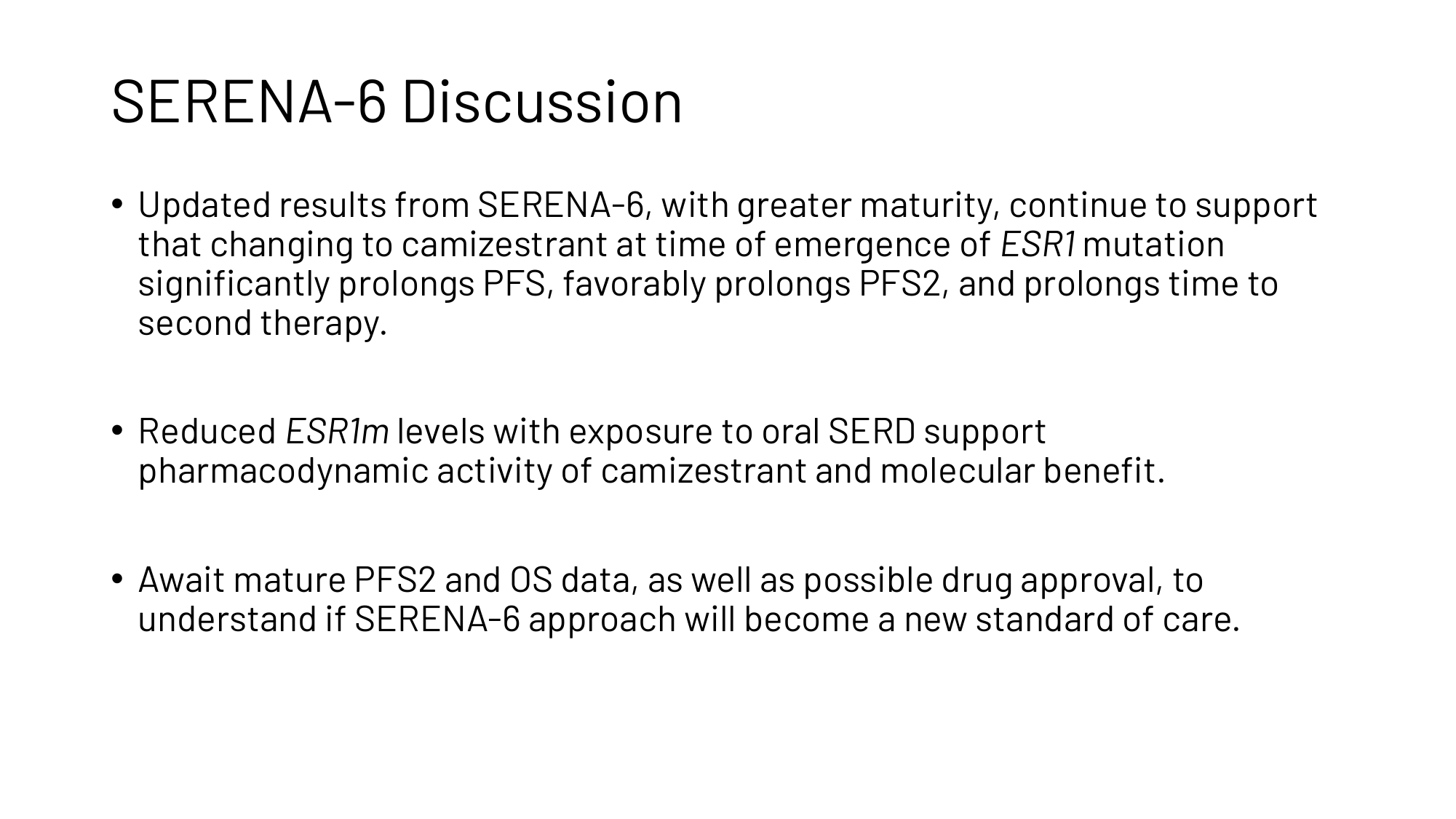

# SERENA-6 Discussion
Updated results from SERENA-6, with greater maturity, continue to support that changing to camizestrant at time of emergence of ESR1 mutation significantly prolongs PFS, favorably prolongs PFS2, and prolongs time to second therapy.

Reduced ESR1m levels with exposure to oral SERD support pharmacodynamic activity of camizestrant and molecular benefit.

Await mature PFS2 and OS data, as well as possible drug approval, to understand if SERENA-6 approach will become a new standard of care.